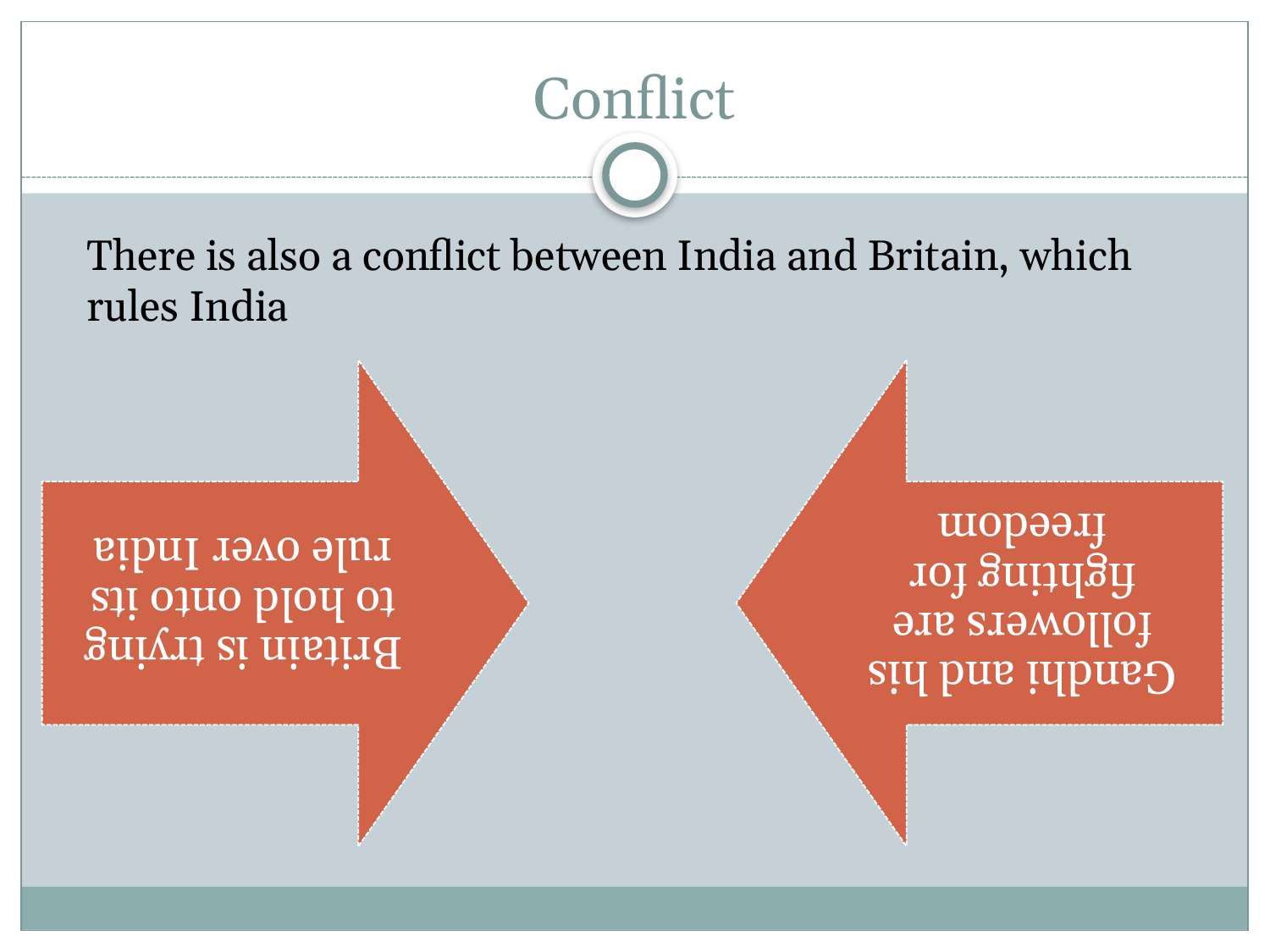

# Conflict
There is also a conflict between India and Britain, which rules India

Britain is trying to hold onto its rule over India
Gandhi and his followers are fighting for freedom